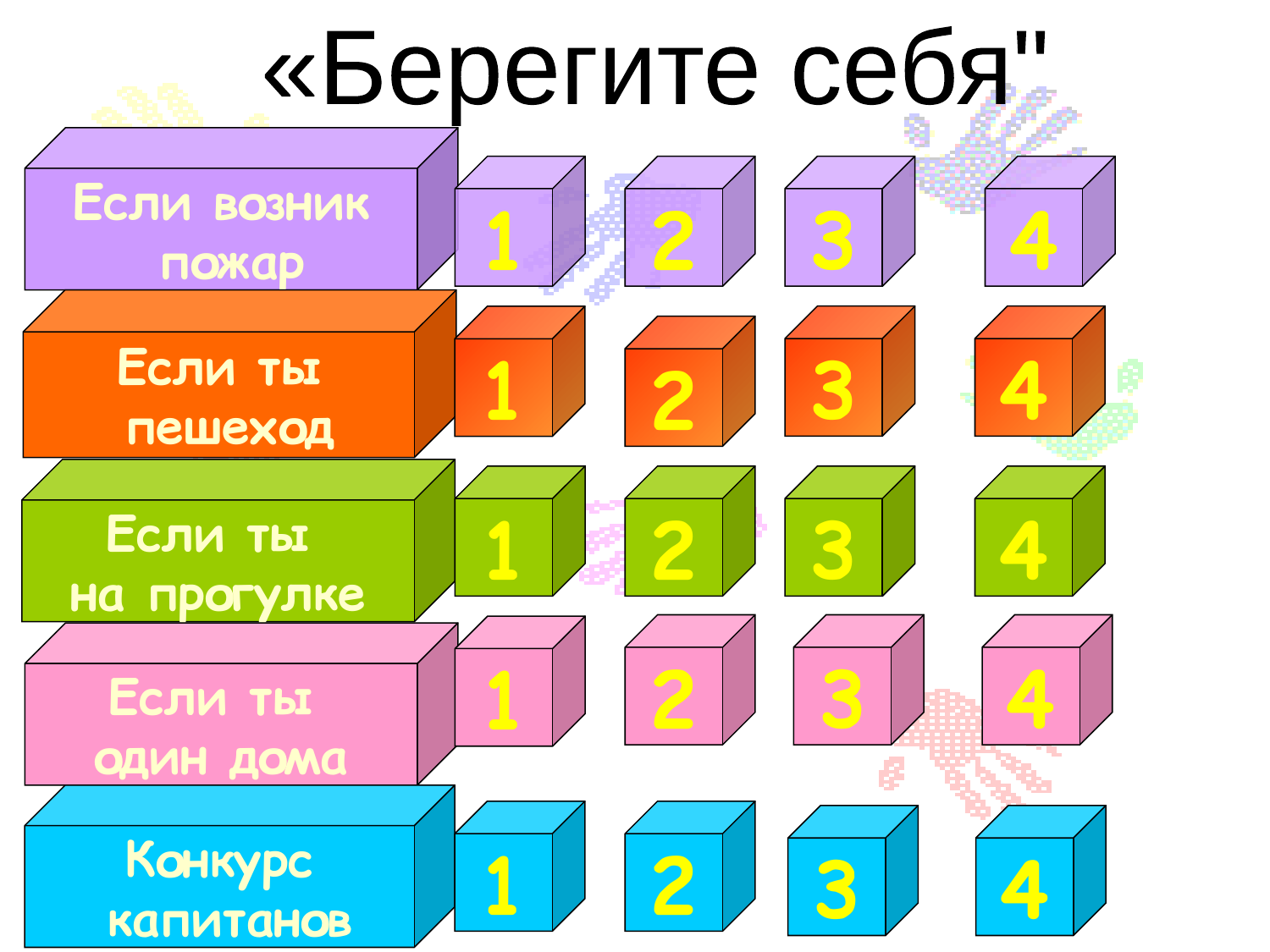

«Берегите себя"
Если возник
 пожар
1
2
3
4
Если ты
 пешеход
3
4
1
2
Если ты
на прогулке
1
2
3
4
2
3
4
1
Если ты
один дома
Конкурс
 капитанов
1
2
3
4